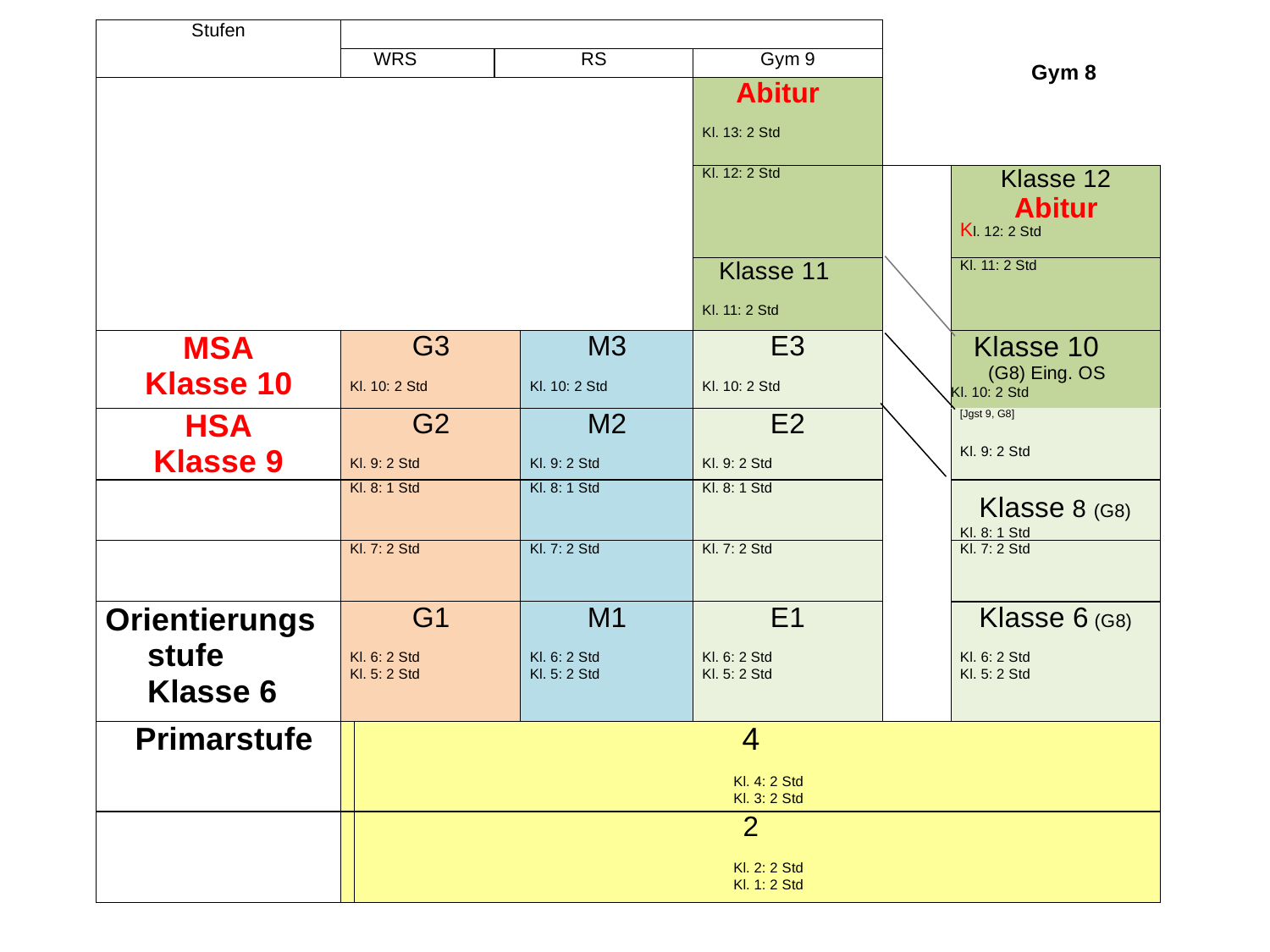

| Stufen |  |  |  |  |  | Gym 8 |  |  |
| --- | --- | --- | --- | --- | --- | --- | --- | --- |
|  | WRS |  | RS |  | Gym 9 |  |  |  |
|  |  |  |  |  | Abitur Kl. 13: 2 Std |  |  |  |
|  |  |  |  |  | Kl. 12: 2 Std |  | Klasse 12 Abitur Kl. 12: 2 Std |  |
|  |  |  |  |  | Klasse 11 Kl. 11: 2 Std |  | Kl. 11: 2 Std |  |
| MSA Klasse 10 | G3 Kl. 10: 2 Std |  |  | M3 Kl. 10: 2 Std | E3 Kl. 10: 2 Std |  | Klasse 10 (G8) Eing. OS Kl. 10: 2 Std |  |
| HSA Klasse 9 | G2 Kl. 9: 2 Std |  |  | M2 Kl. 9: 2 Std | E2 Kl. 9: 2 Std |  | [Jgst 9, G8] Kl. 9: 2 Std |  |
|  | Kl. 8: 1 Std |  |  | Kl. 8: 1 Std | Kl. 8: 1 Std |  | Klasse 8 (G8) Kl. 8: 1 Std |  |
|  | Kl. 7: 2 Std |  |  | Kl. 7: 2 Std | Kl. 7: 2 Std |  | Kl. 7: 2 Std |  |
| Orientierungs stufe Klasse 6 | G1 Kl. 6: 2 Std Kl. 5: 2 Std |  |  | M1 Kl. 6: 2 Std Kl. 5: 2 Std | E1 Kl. 6: 2 Std Kl. 5: 2 Std |  | Klasse 6 (G8) Kl. 6: 2 Std Kl. 5: 2 Std |  |
| Primarstufe |  | 4 Kl. 4: 2 Std Kl. 3: 2 Std |  |  |  |  |  |  |
|  |  | 2 Kl. 2: 2 Std Kl. 1: 2 Std |  |  |  |  |  |  |